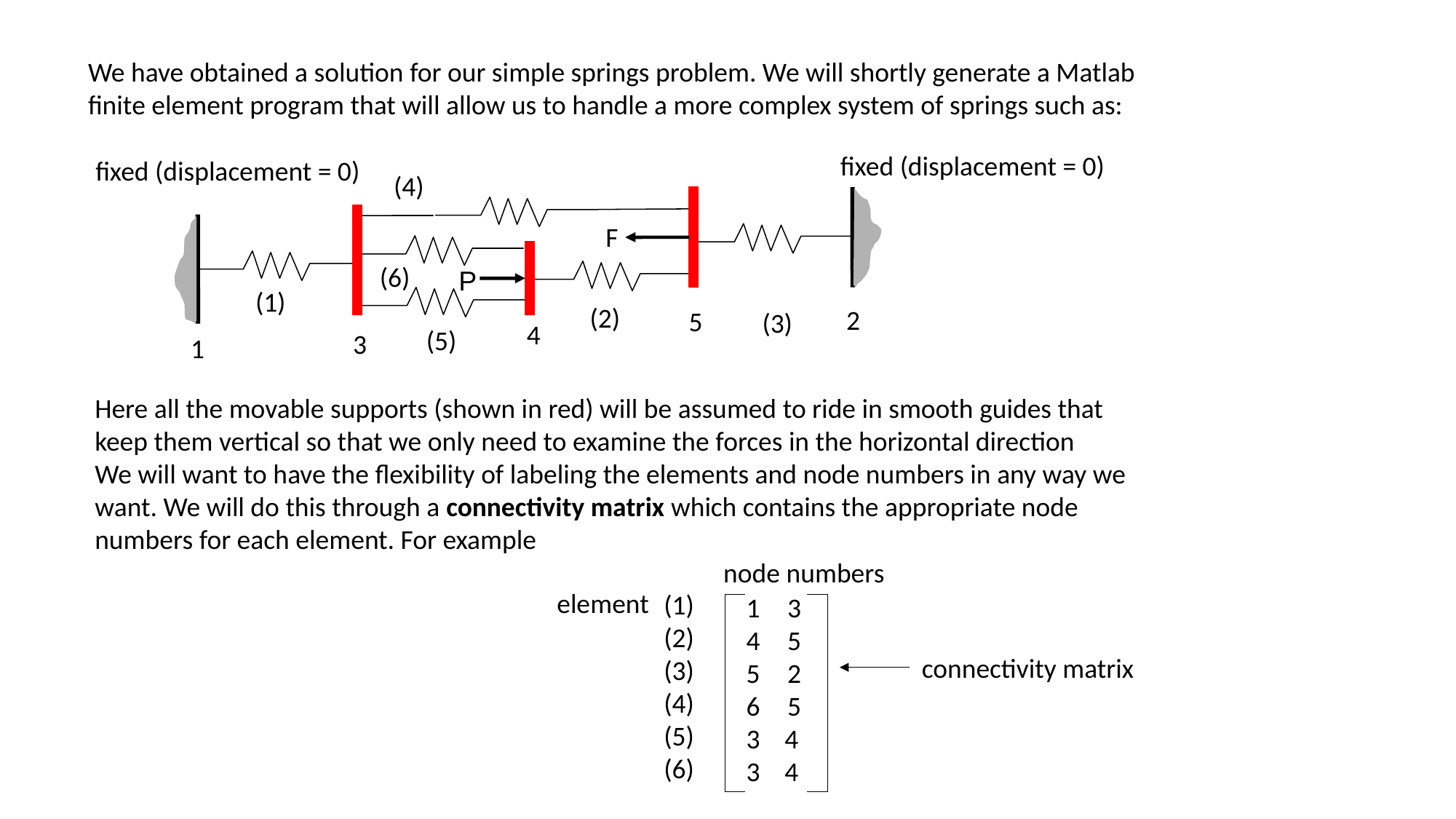

We have obtained a solution for our simple springs problem. We will shortly generate a Matlab finite element program that will allow us to handle a more complex system of springs such as:
fixed (displacement = 0)
fixed (displacement = 0)
(4)

F

(6)
P

(1)

(2)
2
5
(3)
4
(5)
3
1
Here all the movable supports (shown in red) will be assumed to ride in smooth guides that keep them vertical so that we only need to examine the forces in the horizontal direction
We will want to have the flexibility of labeling the elements and node numbers in any way we want. We will do this through a connectivity matrix which contains the appropriate node numbers for each element. For example
node numbers
element
(1)
(2)
(3)
(4)
(5)
(6)
3
5
2
5
3    4
3    4

connectivity matrix